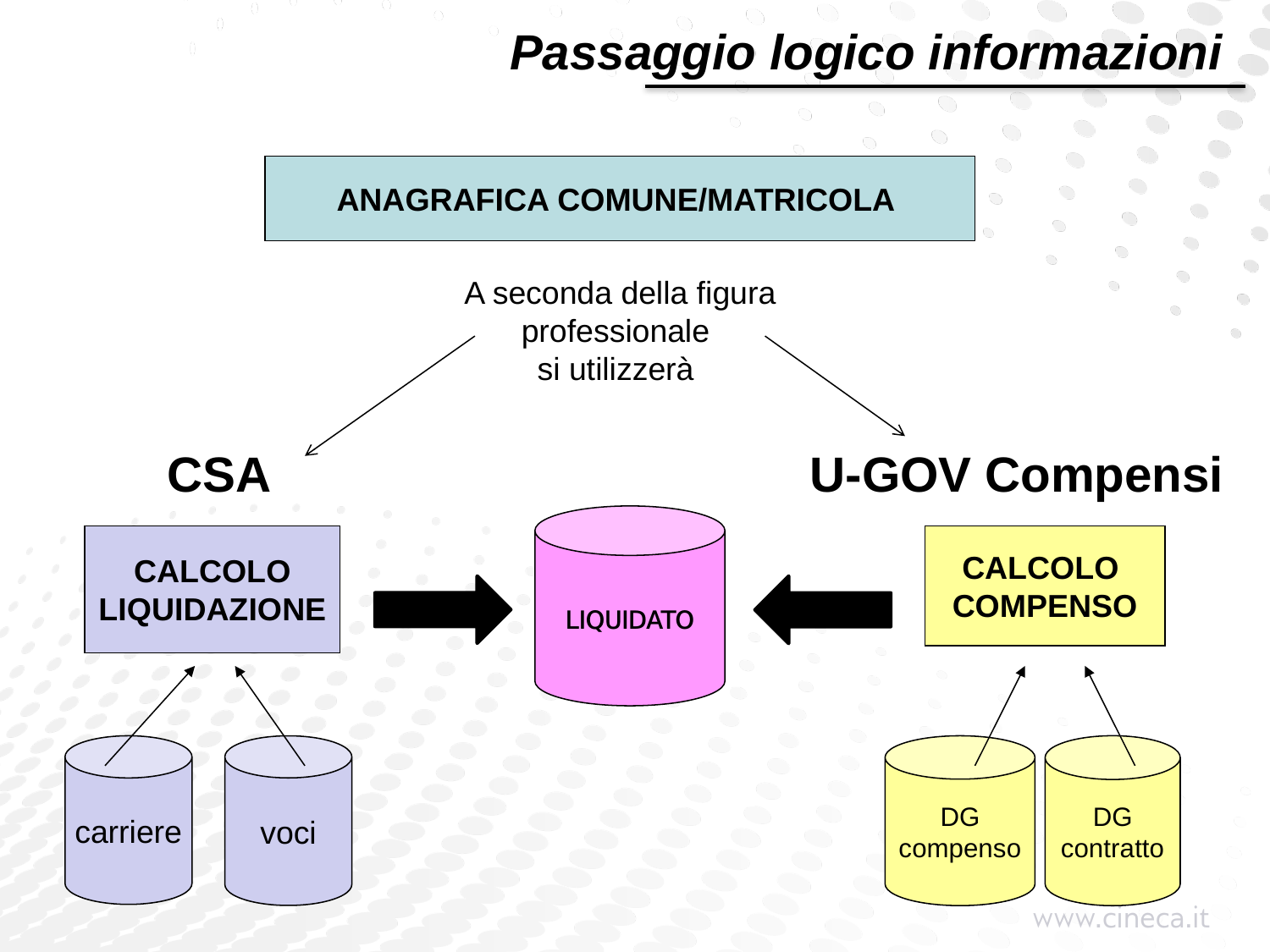

Passaggio logico informazioni
ANAGRAFICA COMUNE/MATRICOLA

A seconda della figura professionale
si utilizzerà
CSA
U-GOV Compensi
LIQUIDATO
CALCOLO
LIQUIDAZIONE
CALCOLO
COMPENSO

carriere
voci
DG compenso
DG contratto